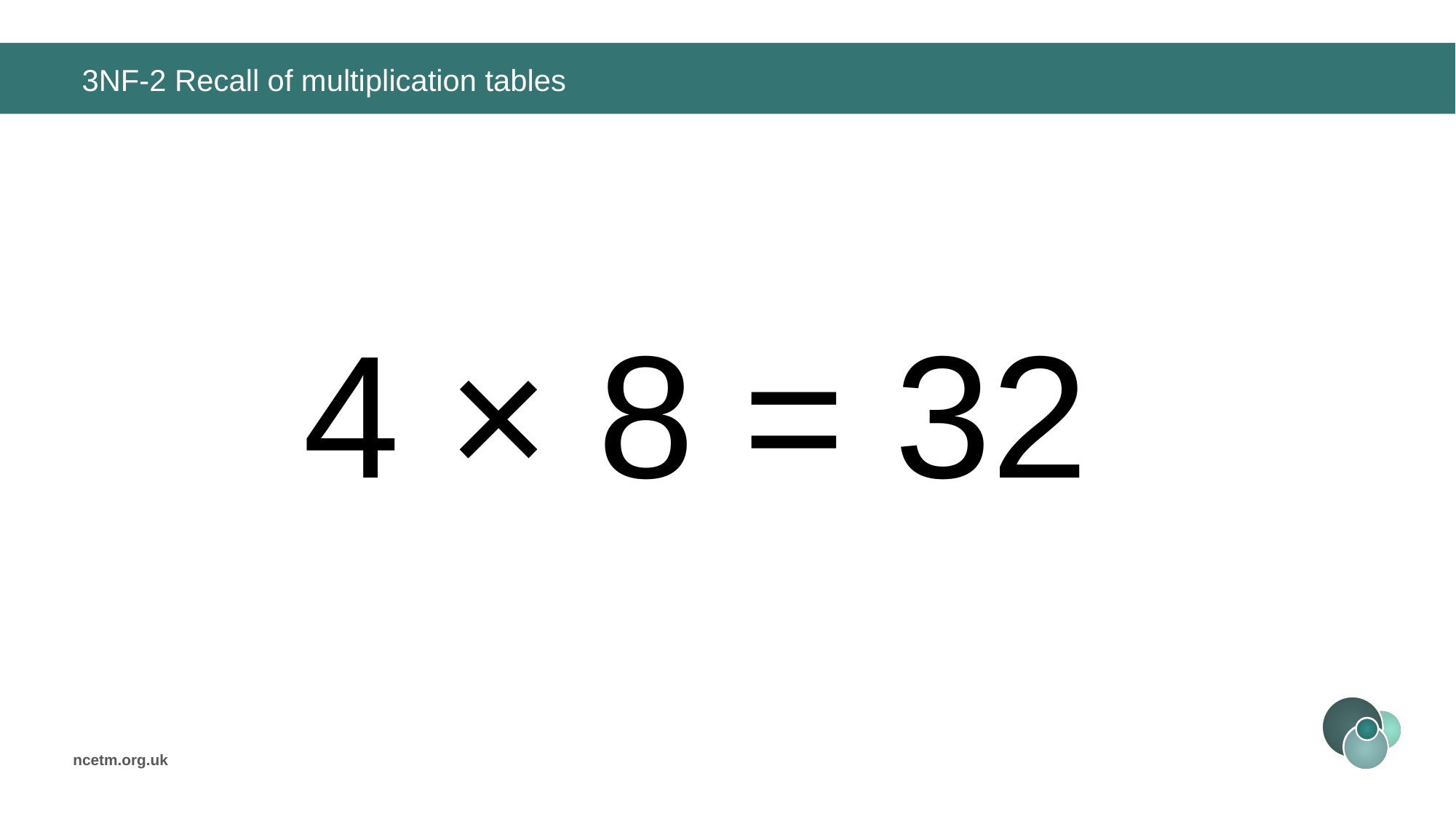

# 3NF-2 Recall of multiplication tables
4 × 8 =
32